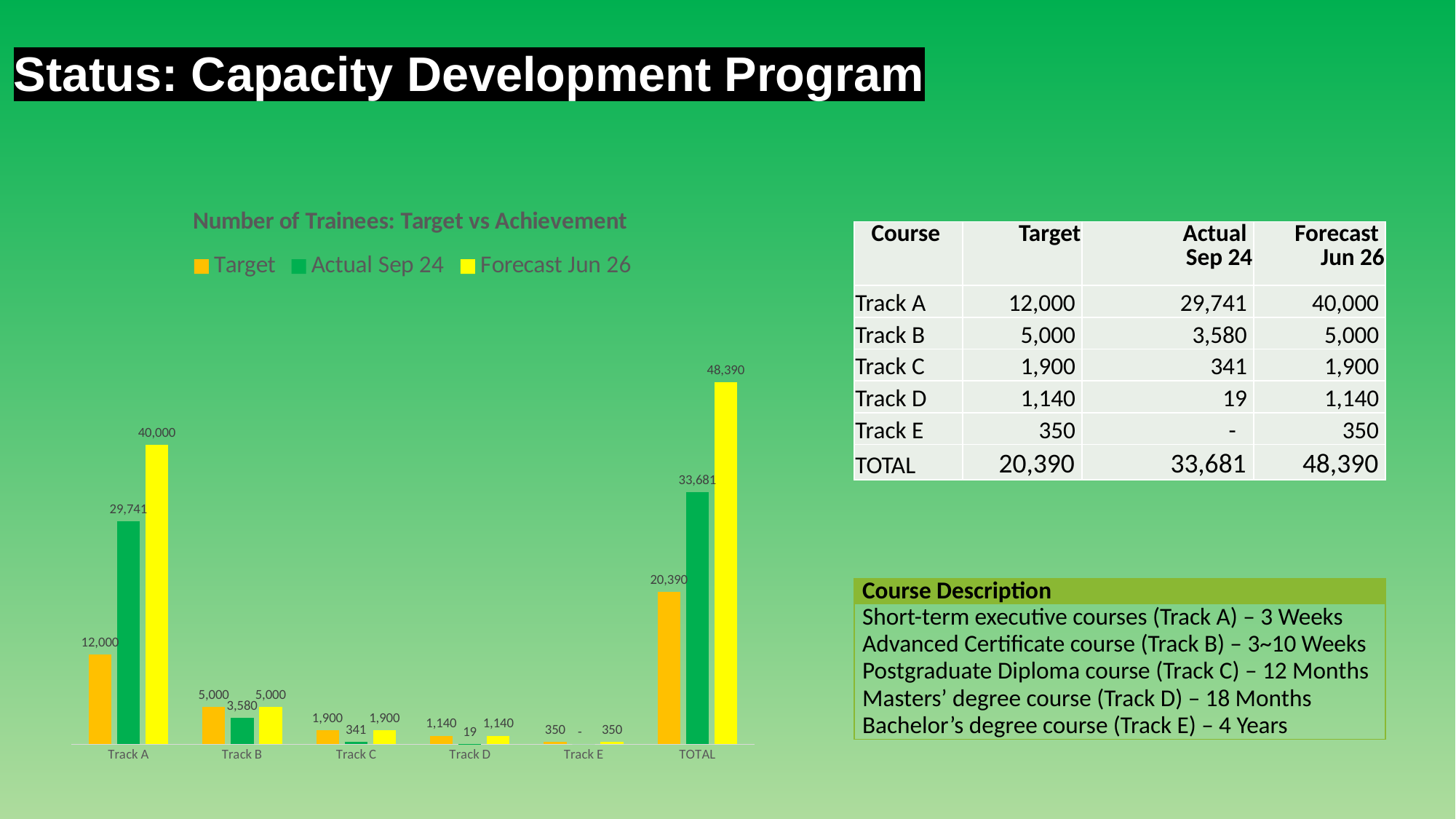

Status: Capacity Development Program

### Chart: Number of Trainees: Target vs Achievement

| Category | Target | Actual Sep 24 | Forecast Jun 26 |
|---|---|---|---|
| Track A | 12000.0 | 29741.0 | 40000.0 |
| Track B | 5000.0 | 3580.0 | 5000.0 |
| Track C | 1900.0 | 341.0 | 1900.0 |
| Track D | 1140.0 | 19.0 | 1140.0 |
| Track E | 350.0 | 0.0 | 350.0 |
| TOTAL | 20390.0 | 33681.0 | 48390.0 |
| Course | Target | Actual Sep 24 | Forecast Jun 26 |
| --- | --- | --- | --- |
| Track A | 12,000 | 29,741 | 40,000 |
| Track B | 5,000 | 3,580 | 5,000 |
| Track C | 1,900 | 341 | 1,900 |
| Track D | 1,140 | 19 | 1,140 |
| Track E | 350 | - | 350 |
| TOTAL | 20,390 | 33,681 | 48,390 |
| Course Description |
| --- |
| Short-term executive courses (Track A) – 3 Weeks |
| Advanced Certificate course (Track B) – 3~10 Weeks |
| Postgraduate Diploma course (Track C) – 12 Months |
| Masters’ degree course (Track D) – 18 Months |
| Bachelor’s degree course (Track E) – 4 Years |